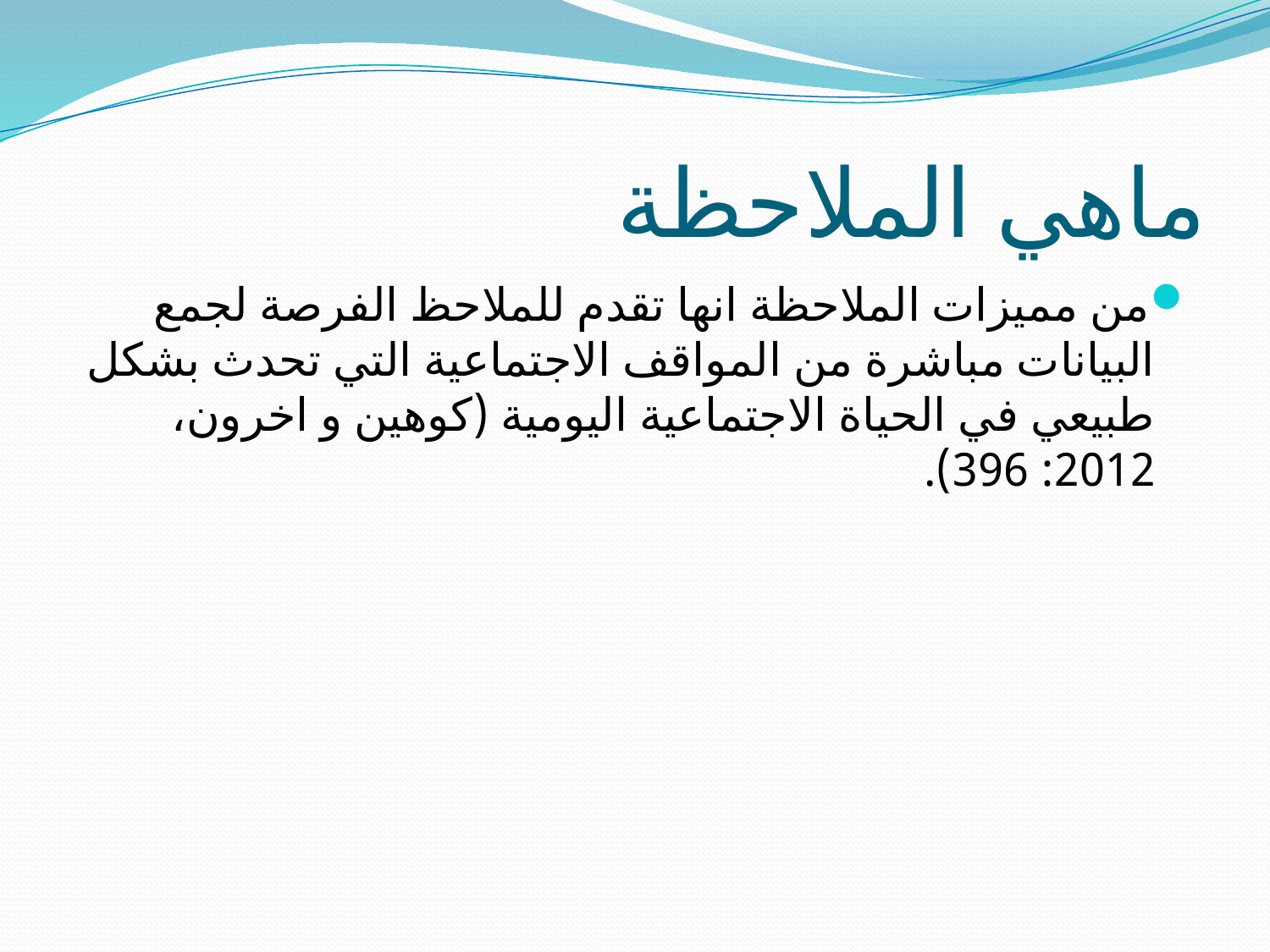

# ماهي الملاحظة
من مميزات الملاحظة انها تقدم للملاحظ الفرصة لجمع البيانات مباشرة من المواقف الاجتماعية التي تحدث بشكل طبيعي في الحياة الاجتماعية اليومية (كوهين و اخرون، 2012: 396).